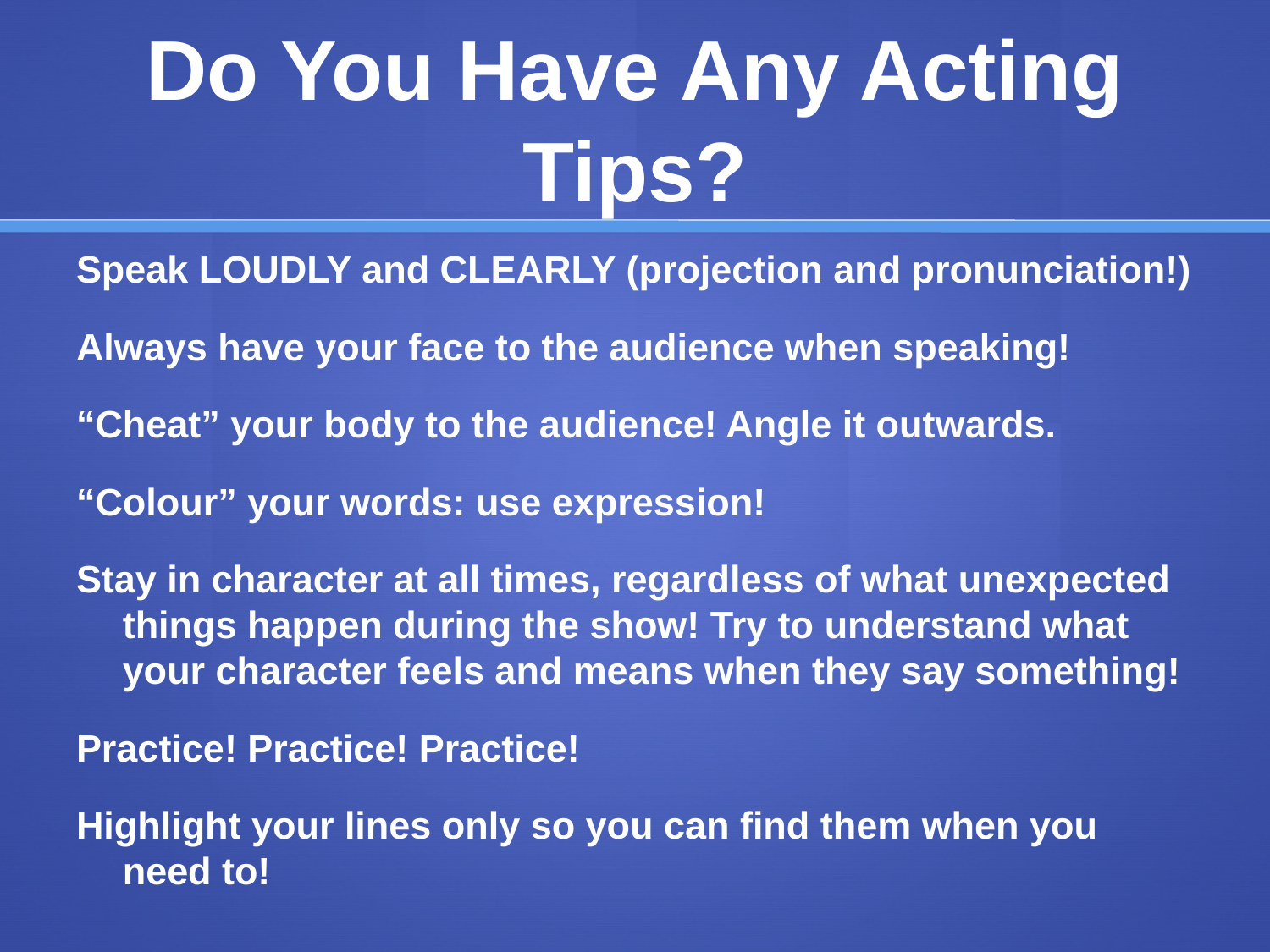

# Do You Have Any Acting Tips?
Speak LOUDLY and CLEARLY (projection and pronunciation!)
Always have your face to the audience when speaking!
“Cheat” your body to the audience! Angle it outwards.
“Colour” your words: use expression!
Stay in character at all times, regardless of what unexpected things happen during the show! Try to understand what your character feels and means when they say something!
Practice! Practice! Practice!
Highlight your lines only so you can find them when you need to!